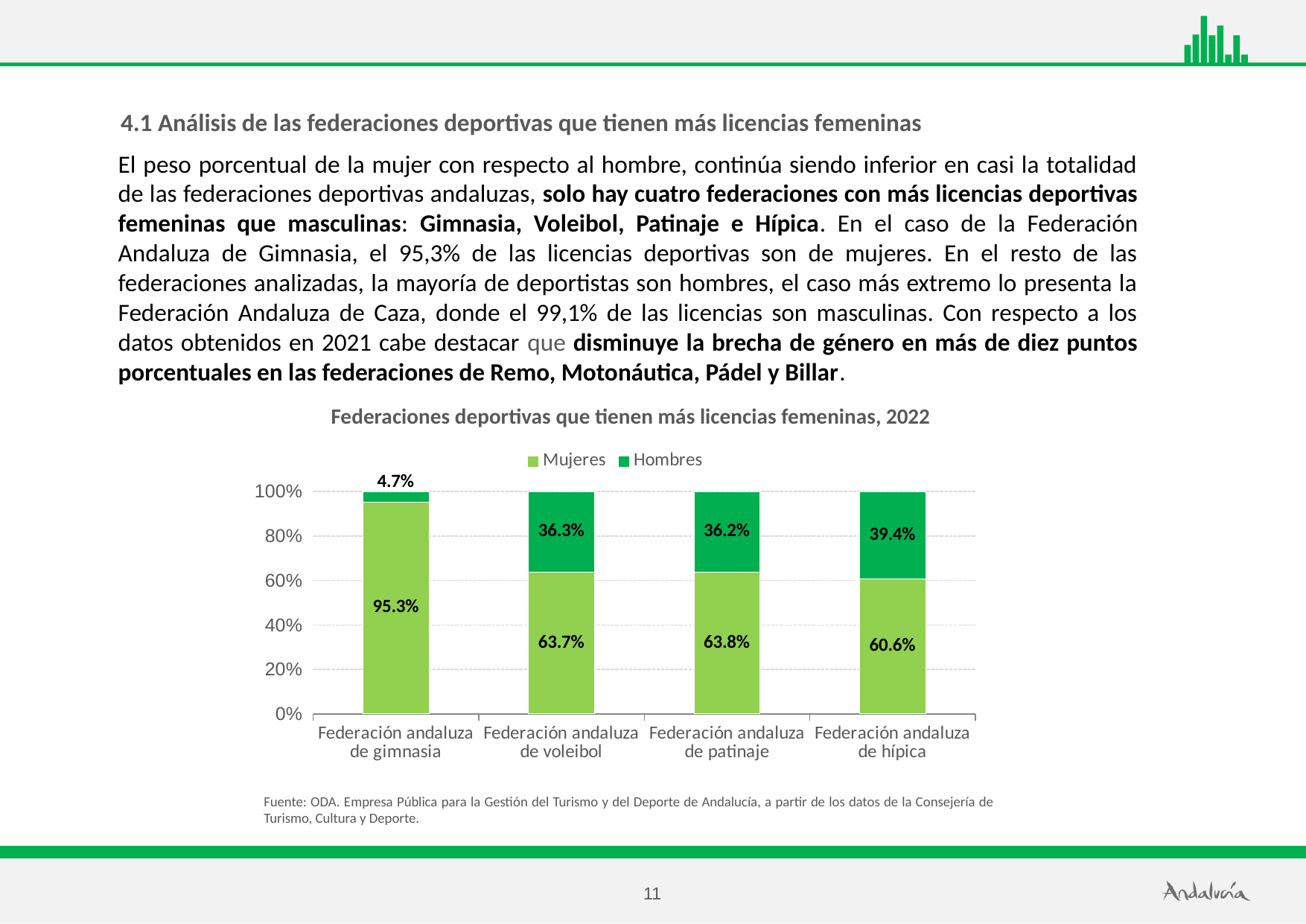

4.1 Análisis de las federaciones deportivas que tienen más licencias femeninas
El peso porcentual de la mujer con respecto al hombre, continúa siendo inferior en casi la totalidad de las federaciones deportivas andaluzas, solo hay cuatro federaciones con más licencias deportivas femeninas que masculinas: Gimnasia, Voleibol, Patinaje e Hípica. En el caso de la Federación Andaluza de Gimnasia, el 95,3% de las licencias deportivas son de mujeres. En el resto de las federaciones analizadas, la mayoría de deportistas son hombres, el caso más extremo lo presenta la Federación Andaluza de Caza, donde el 99,1% de las licencias son masculinas. Con respecto a los datos obtenidos en 2021 cabe destacar que disminuye la brecha de género en más de diez puntos porcentuales en las federaciones de Remo, Motonáutica, Pádel y Billar.
Federaciones deportivas que tienen más licencias femeninas, 2022

### Chart

| Category | Mujeres | Hombres |
|---|---|---|
| Federación andaluza de gimnasia | 0.953 | 0.047 |
| Federación andaluza de voleibol | 0.6374862183020948 | 0.36251378169790516 |
| Federación andaluza de patinaje | 0.6381927285563007 | 0.3618072714436993 |
| Federación andaluza de hípica | 0.6061503042262786 | 0.3938496957737214 |
Fuente: ODA. Empresa Pública para la Gestión del Turismo y del Deporte de Andalucía, a partir de los datos de la Consejería de Turismo, Cultura y Deporte.